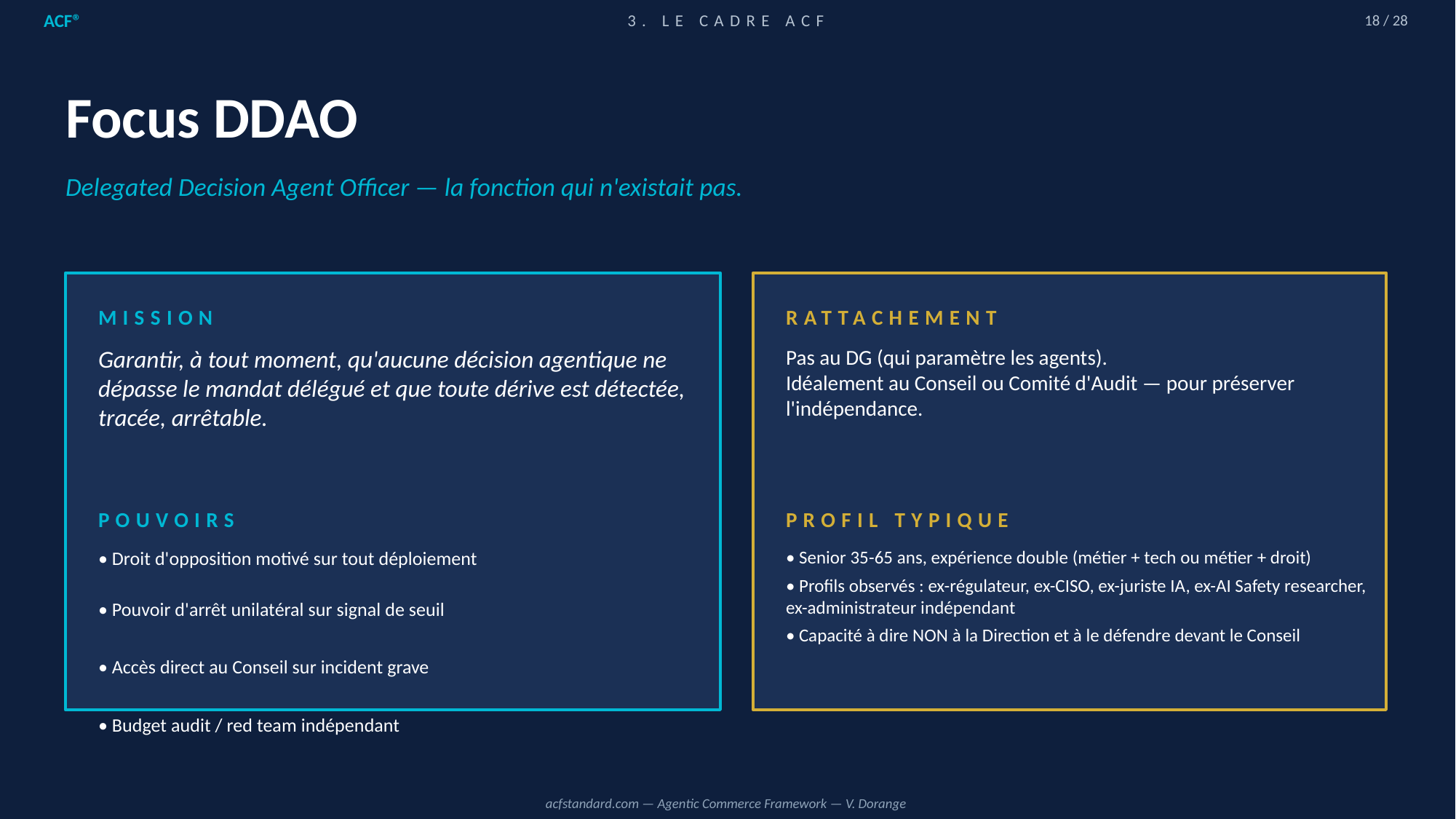

ACF®
3. LE CADRE ACF
18 / 28
Focus DDAO
Delegated Decision Agent Officer — la fonction qui n'existait pas.

MISSION
RATTACHEMENT
Garantir, à tout moment, qu'aucune décision agentique ne dépasse le mandat délégué et que toute dérive est détectée, tracée, arrêtable.
Pas au DG (qui paramètre les agents).
Idéalement au Conseil ou Comité d'Audit — pour préserver l'indépendance.
POUVOIRS
PROFIL TYPIQUE
• Droit d'opposition motivé sur tout déploiement

• Pouvoir d'arrêt unilatéral sur signal de seuil

• Accès direct au Conseil sur incident grave

• Budget audit / red team indépendant
• Senior 35-65 ans, expérience double (métier + tech ou métier + droit)
• Profils observés : ex-régulateur, ex-CISO, ex-juriste IA, ex-AI Safety researcher, ex-administrateur indépendant
• Capacité à dire NON à la Direction et à le défendre devant le Conseil

acfstandard.com — Agentic Commerce Framework — V. Dorange